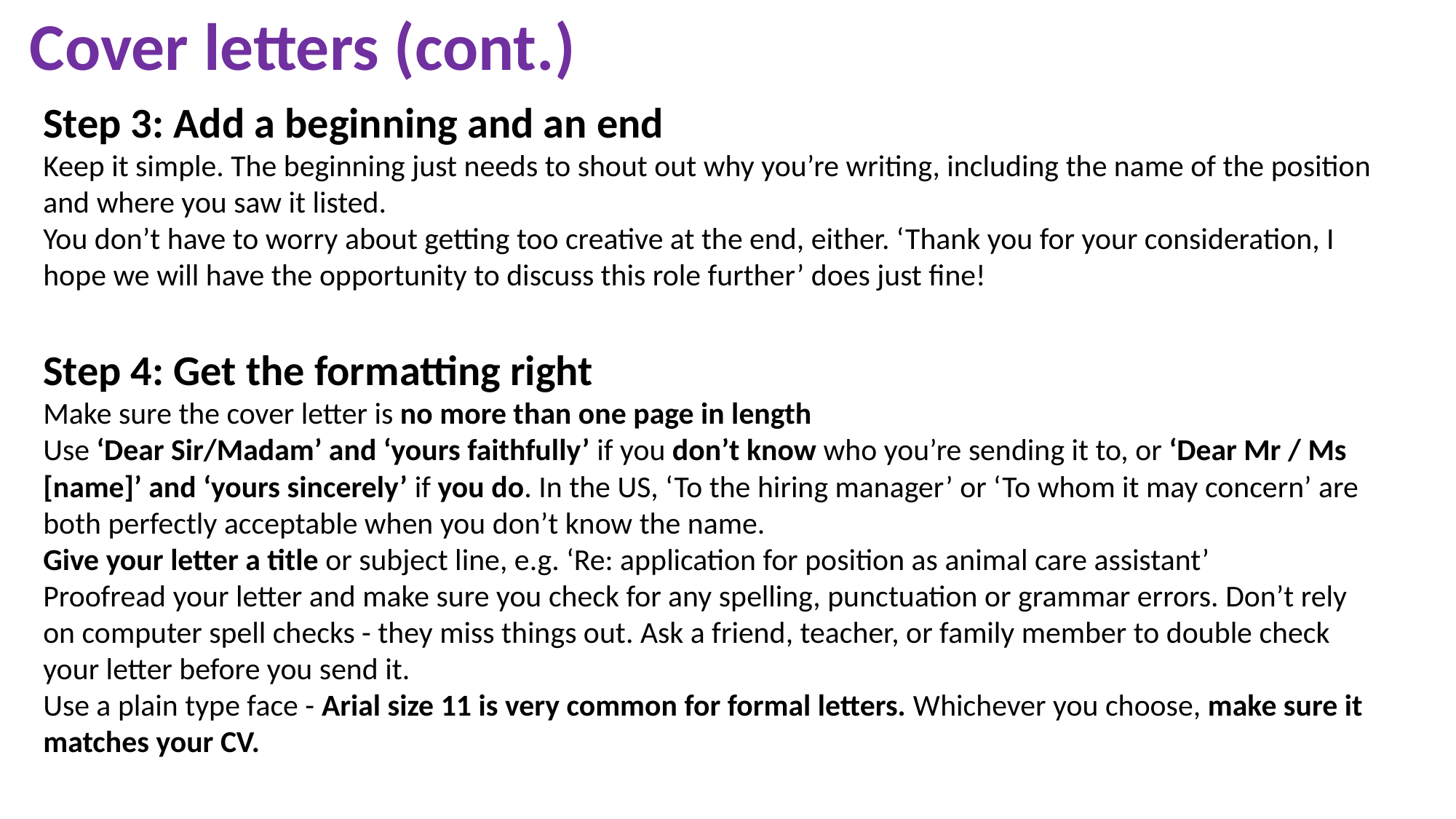

Cover letters (cont.)
Step 3: Add a beginning and an end
Keep it simple. The beginning just needs to shout out why you’re writing, including the name of the position and where you saw it listed.
You don’t have to worry about getting too creative at the end, either. ‘Thank you for your consideration, I hope we will have the opportunity to discuss this role further’ does just fine!

Step 4: Get the formatting right
Make sure the cover letter is no more than one page in length
Use ‘Dear Sir/Madam’ and ‘yours faithfully’ if you don’t know who you’re sending it to, or ‘Dear Mr / Ms [name]’ and ‘yours sincerely’ if you do. In the US, ‘To the hiring manager’ or ‘To whom it may concern’ are both perfectly acceptable when you don’t know the name.
Give your letter a title or subject line, e.g. ‘Re: application for position as animal care assistant’
Proofread your letter and make sure you check for any spelling, punctuation or grammar errors. Don’t rely on computer spell checks - they miss things out. Ask a friend, teacher, or family member to double check your letter before you send it.
Use a plain type face - Arial size 11 is very common for formal letters. Whichever you choose, make sure it matches your CV.